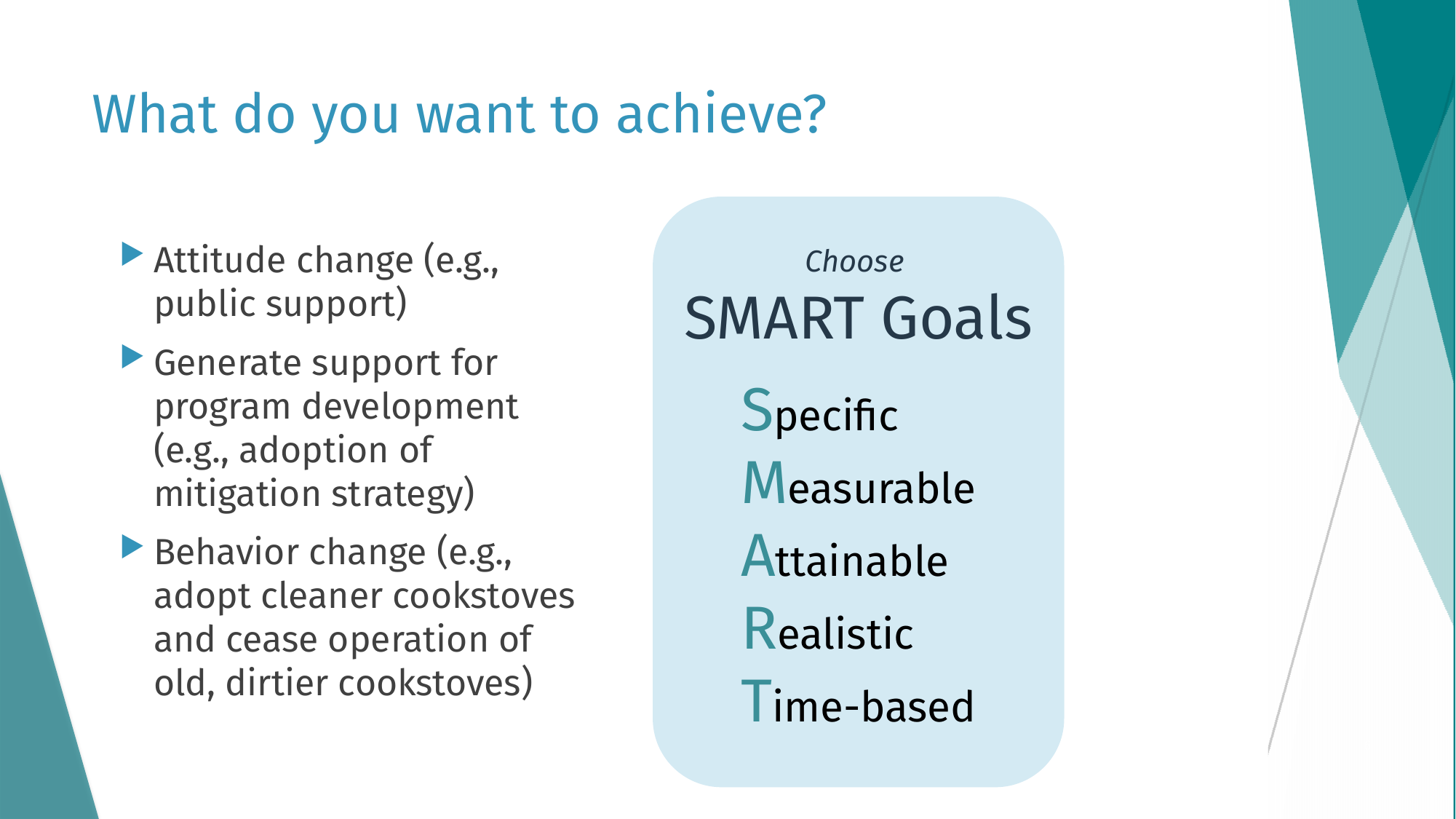

# What do you want to achieve?

Attitude change (e.g., public support)
Generate support for program development (e.g., adoption of mitigation strategy)
Behavior change (e.g., adopt cleaner cookstoves and cease operation of old, dirtier cookstoves)
Choose
SMART Goals
Specific
Measurable
Attainable
Realistic
Time-based
6